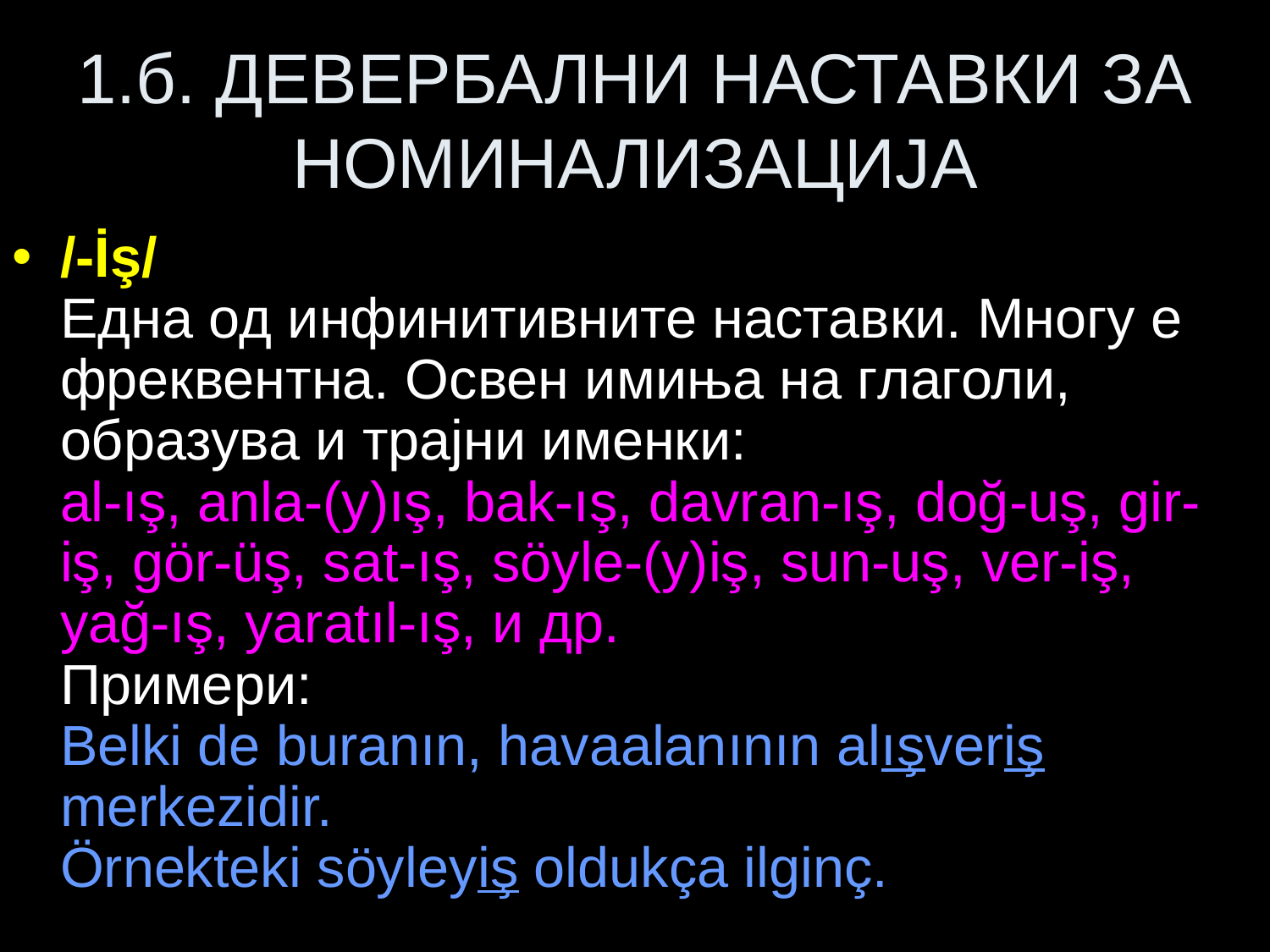

# 1.б. ДЕВЕРБАЛНИ НАСТАВКИ ЗА НОМИНАЛИЗАЦИЈА
/-İş/
Една од инфинитивните наставки. Многу е фреквентна. Освен имиња на глаголи, образува и трајни именки:
al-ış, anla-(y)ış, bak-ış, davran-ış, doğ-uş, gir-iş, gör-üş, sat-ış, söyle-(y)iş, sun-uş, ver-iş, yağ-ış, yaratıl-ış, и др.
Примери:
Belki de buranın, havaalanının alışveriş merkezidir.
Örnekteki söyleyiş oldukça ilginç.